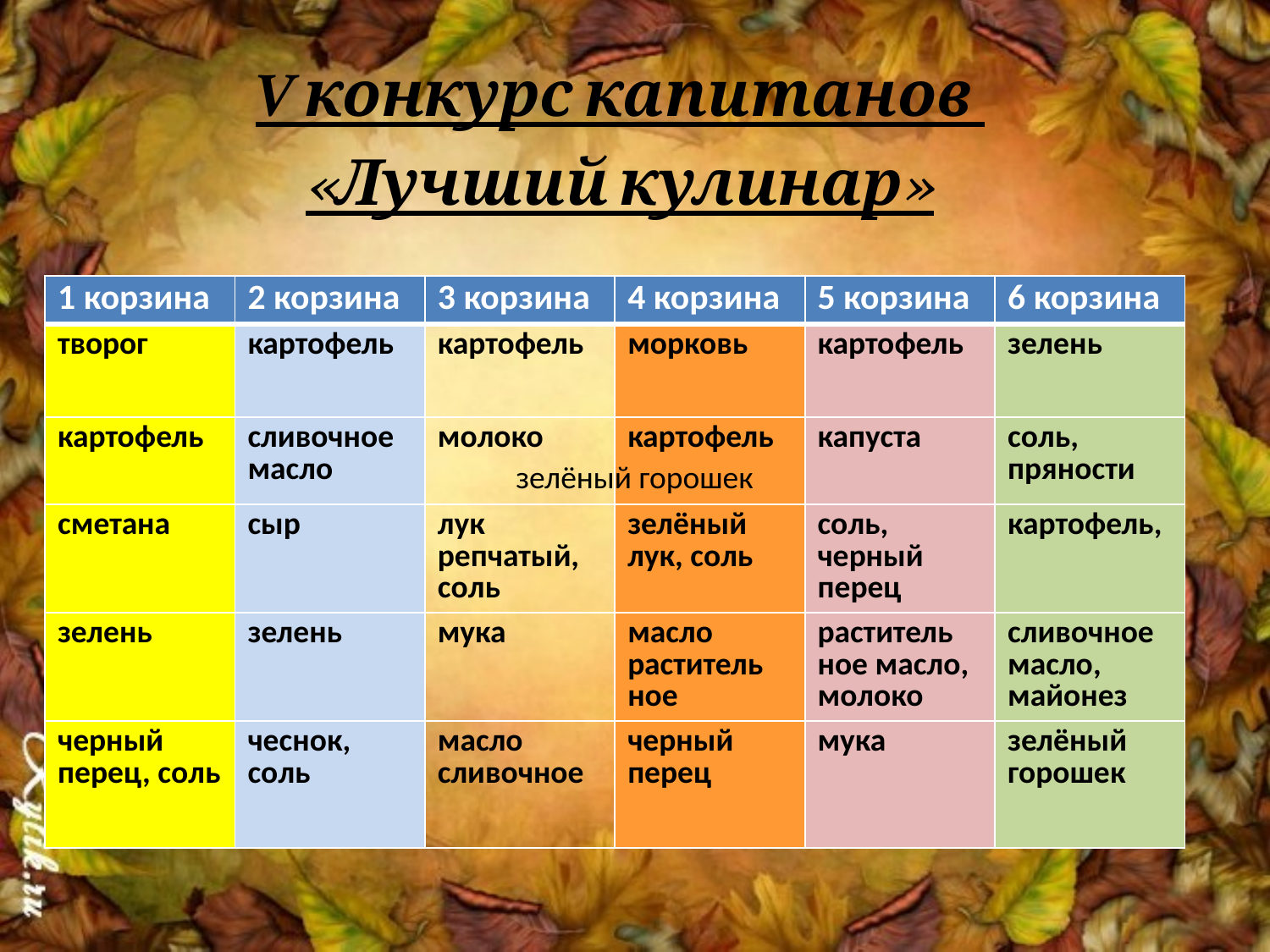

V конкурс капитанов
«Лучший кулинар»

| 1 корзина | 2 корзина | 3 корзина | 4 корзина | 5 корзина | 6 корзина |
| --- | --- | --- | --- | --- | --- |
| творог | картофель | картофель | морковь | картофель | зелень |
| картофель | сливочное масло | молоко | картофель | капуста | соль, пряности |
| сметана | сыр | лук репчатый, соль | зелёный лук, соль | соль, черный перец | картофель, |
| зелень | зелень | мука | масло раститель ное | раститель ное масло, молоко | сливочное масло, майонез |
| черный перец, соль | чеснок, соль | масло сливочное | черный перец | мука | зелёный горошек |
зелёный горошек